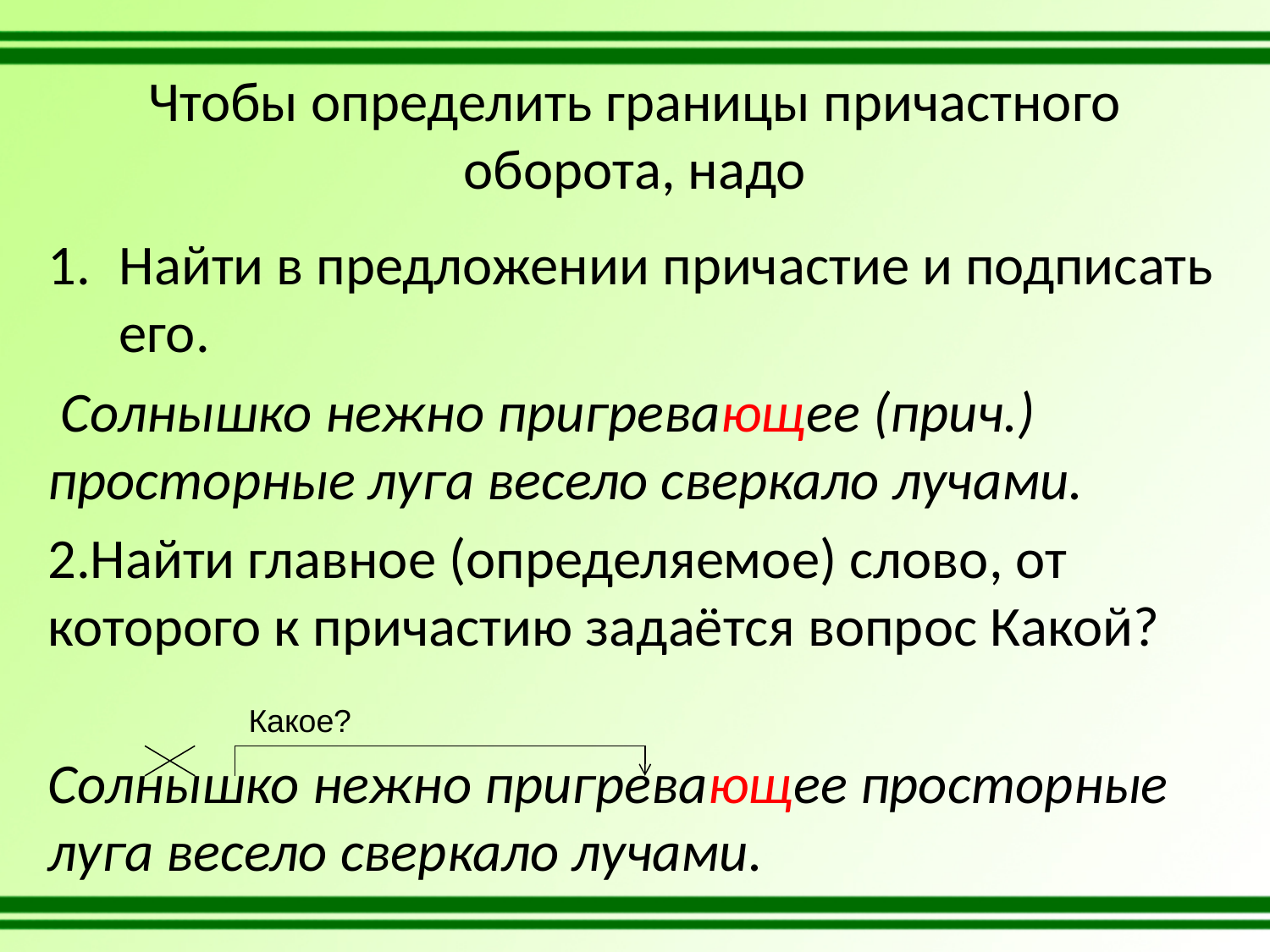

# Чтобы определить границы причастного оборота, надо
Найти в предложении причастие и подписать его.
 Солнышко нежно пригревающее (прич.) просторные луга весело сверкало лучами.
2.Найти главное (определяемое) слово, от которого к причастию задаётся вопрос Какой?

Солнышко нежно пригревающее просторные луга весело сверкало лучами.

Какое?